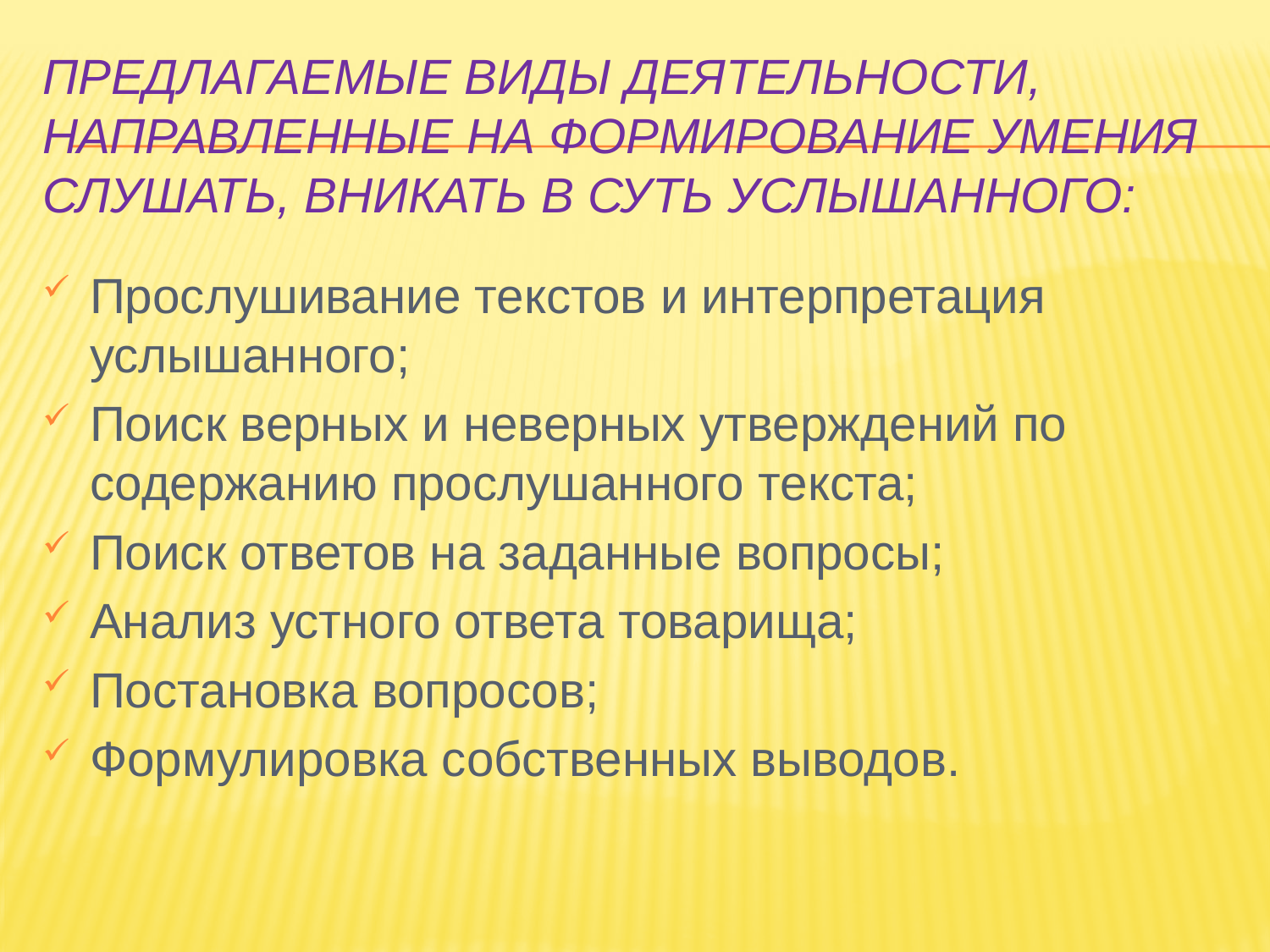

# Предлагаемые виды деятельности, направленные на формирование умения слушать, вникать в суть услышанного:
Прослушивание текстов и интерпретация услышанного;
Поиск верных и неверных утверждений по содержанию прослушанного текста;
Поиск ответов на заданные вопросы;
Анализ устного ответа товарища;
Постановка вопросов;
Формулировка собственных выводов.